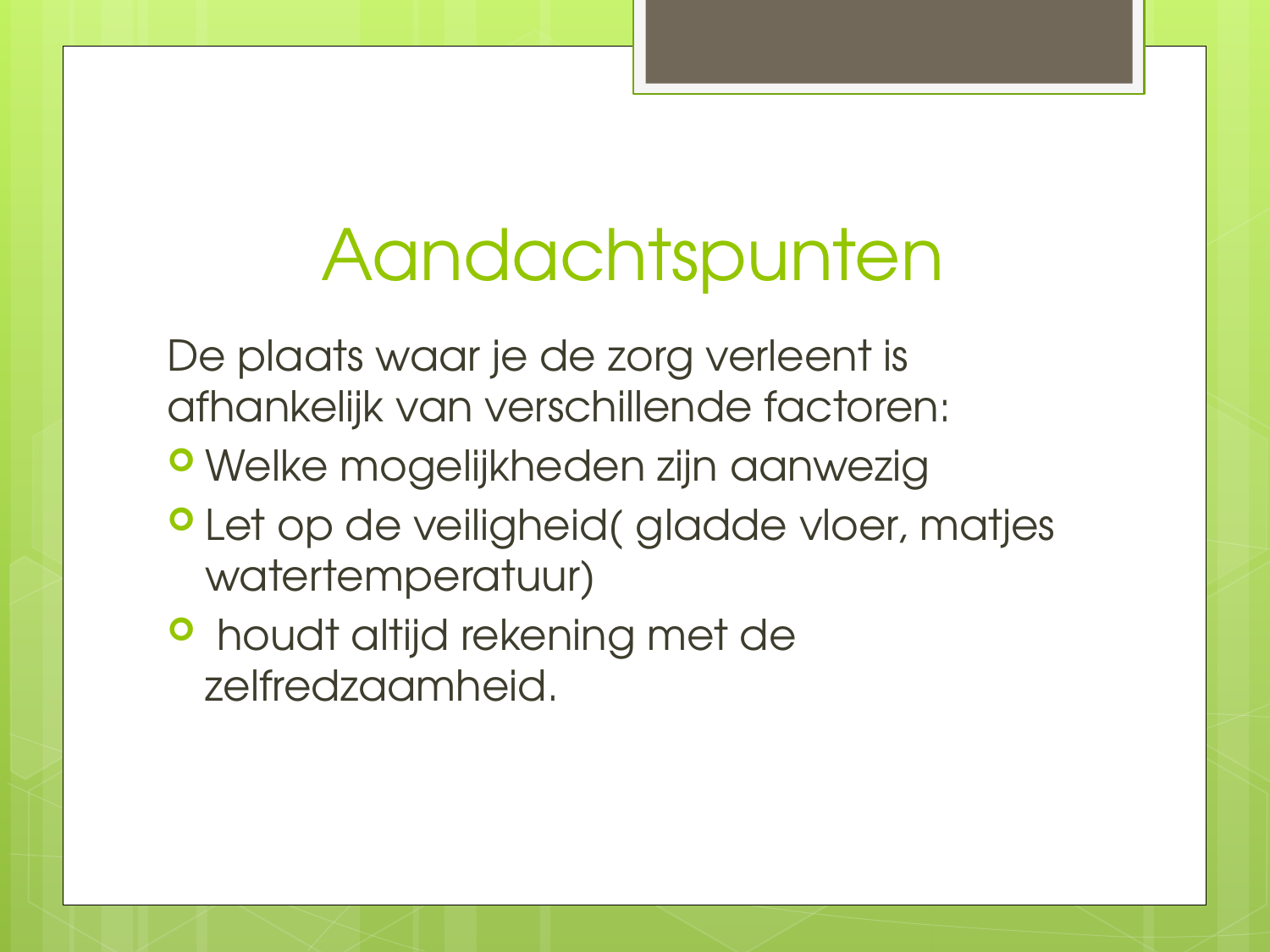

# Aandachtspunten
De plaats waar je de zorg verleent is afhankelijk van verschillende factoren:
Welke mogelijkheden zijn aanwezig
Let op de veiligheid( gladde vloer, matjes watertemperatuur)
 houdt altijd rekening met de zelfredzaamheid.